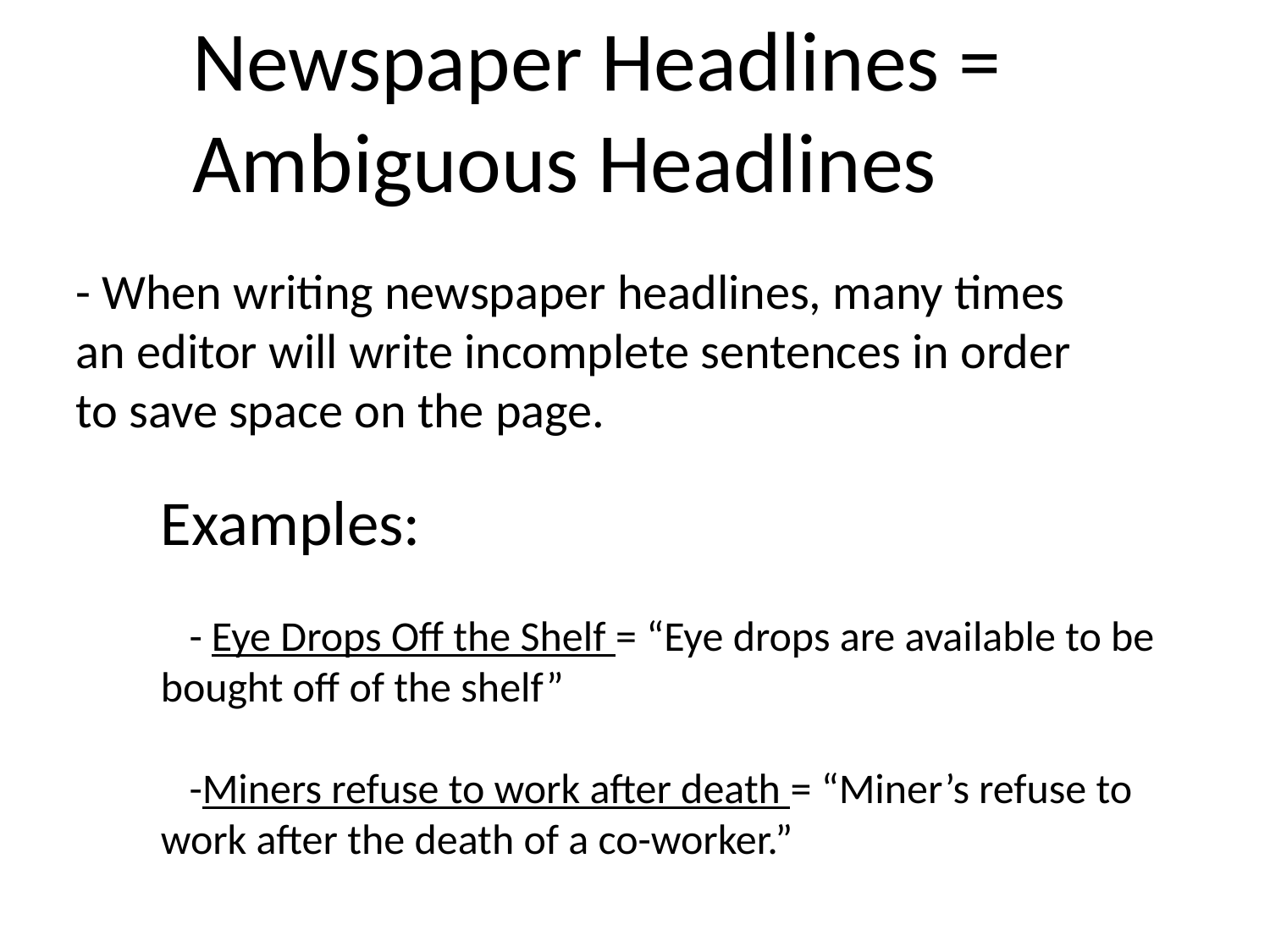

Newspaper Headlines = Ambiguous Headlines
- When writing newspaper headlines, many times an editor will write incomplete sentences in order to save space on the page.
Examples:

   - Eye Drops Off the Shelf = “Eye drops are available to be bought off of the shelf”

   -Miners refuse to work after death = “Miner’s refuse to work after the death of a co-worker.”